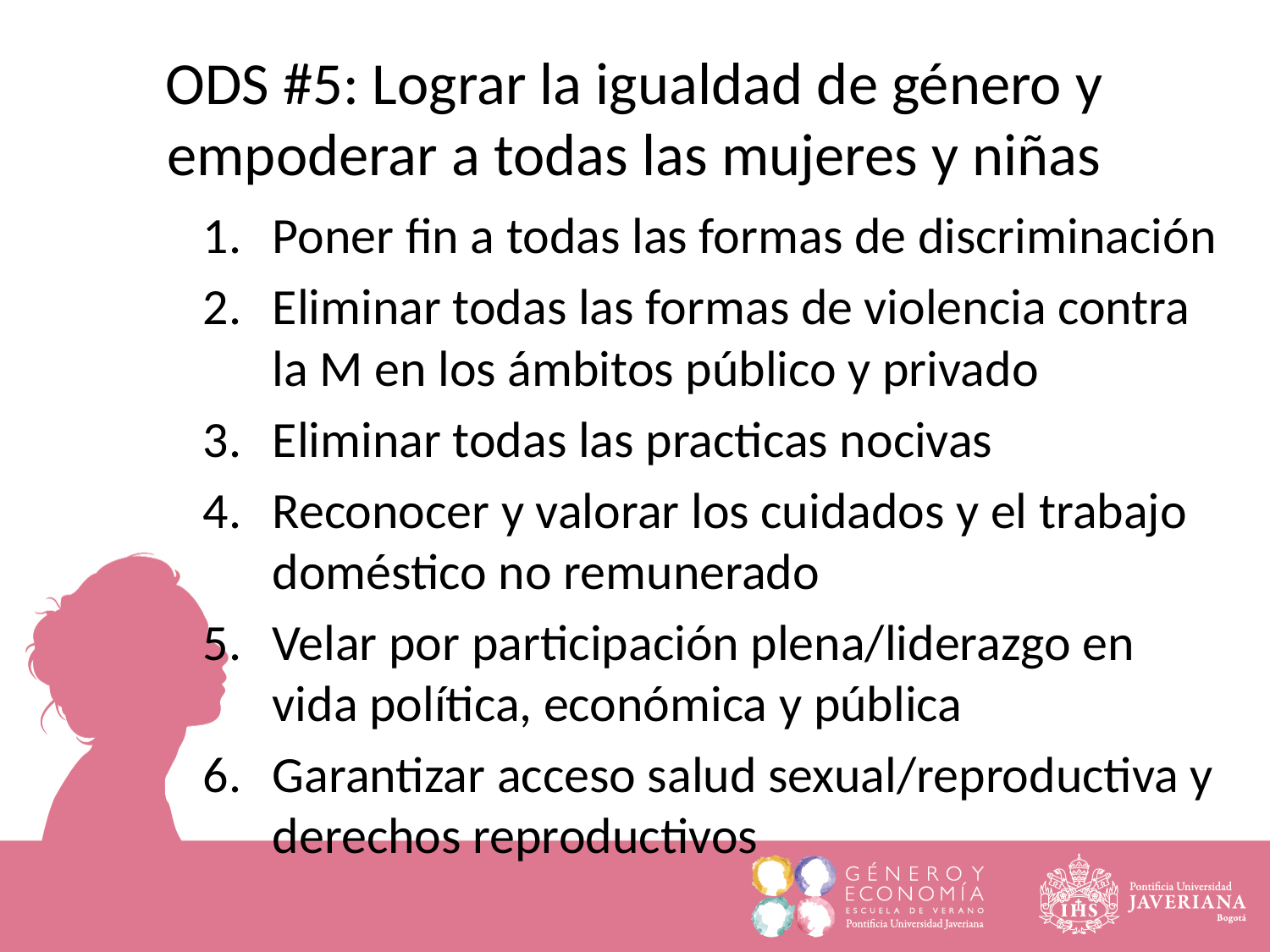

ODS #5: Lograr la igualdad de género y empoderar a todas las mujeres y niñas
Poner fin a todas las formas de discriminación
Eliminar todas las formas de violencia contra la M en los ámbitos público y privado
Eliminar todas las practicas nocivas
Reconocer y valorar los cuidados y el trabajo doméstico no remunerado
Velar por participación plena/liderazgo en vida política, económica y pública
Garantizar acceso salud sexual/reproductiva y derechos reproductivos